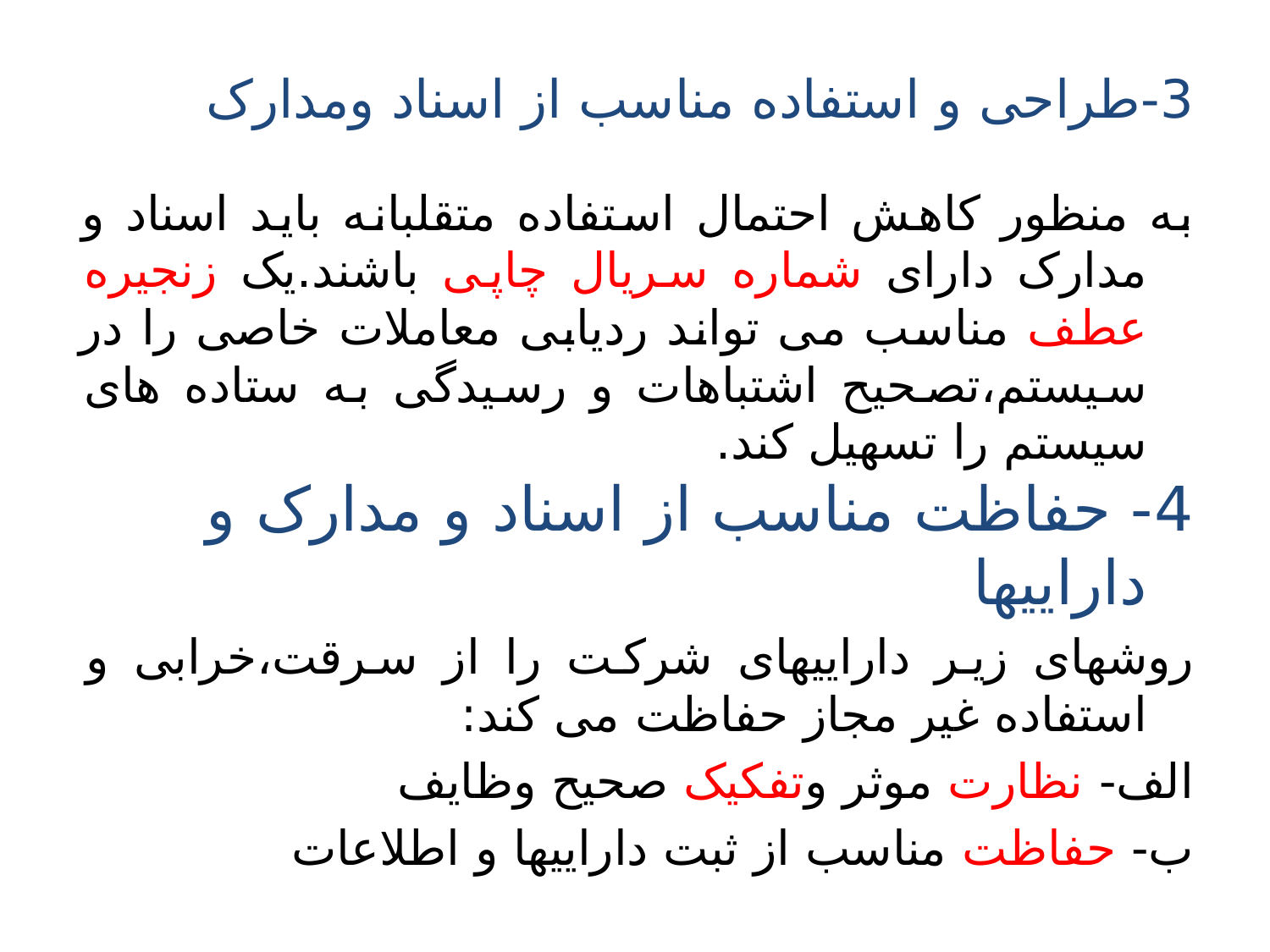

# 3-طراحی و استفاده مناسب از اسناد ومدارک
به منظور کاهش احتمال استفاده متقلبانه باید اسناد و مدارک دارای شماره سریال چاپی باشند.یک زنجیره عطف مناسب می تواند ردیابی معاملات خاصی را در سیستم،تصحیح اشتباهات و رسیدگی به ستاده های سیستم را تسهیل کند.
4- حفاظت مناسب از اسناد و مدارک و داراییها
روشهای زیر داراییهای شرکت را از سرقت،خرابی و استفاده غیر مجاز حفاظت می کند:
الف- نظارت موثر وتفکیک صحیح وظایف
ب- حفاظت مناسب از ثبت داراییها و اطلاعات